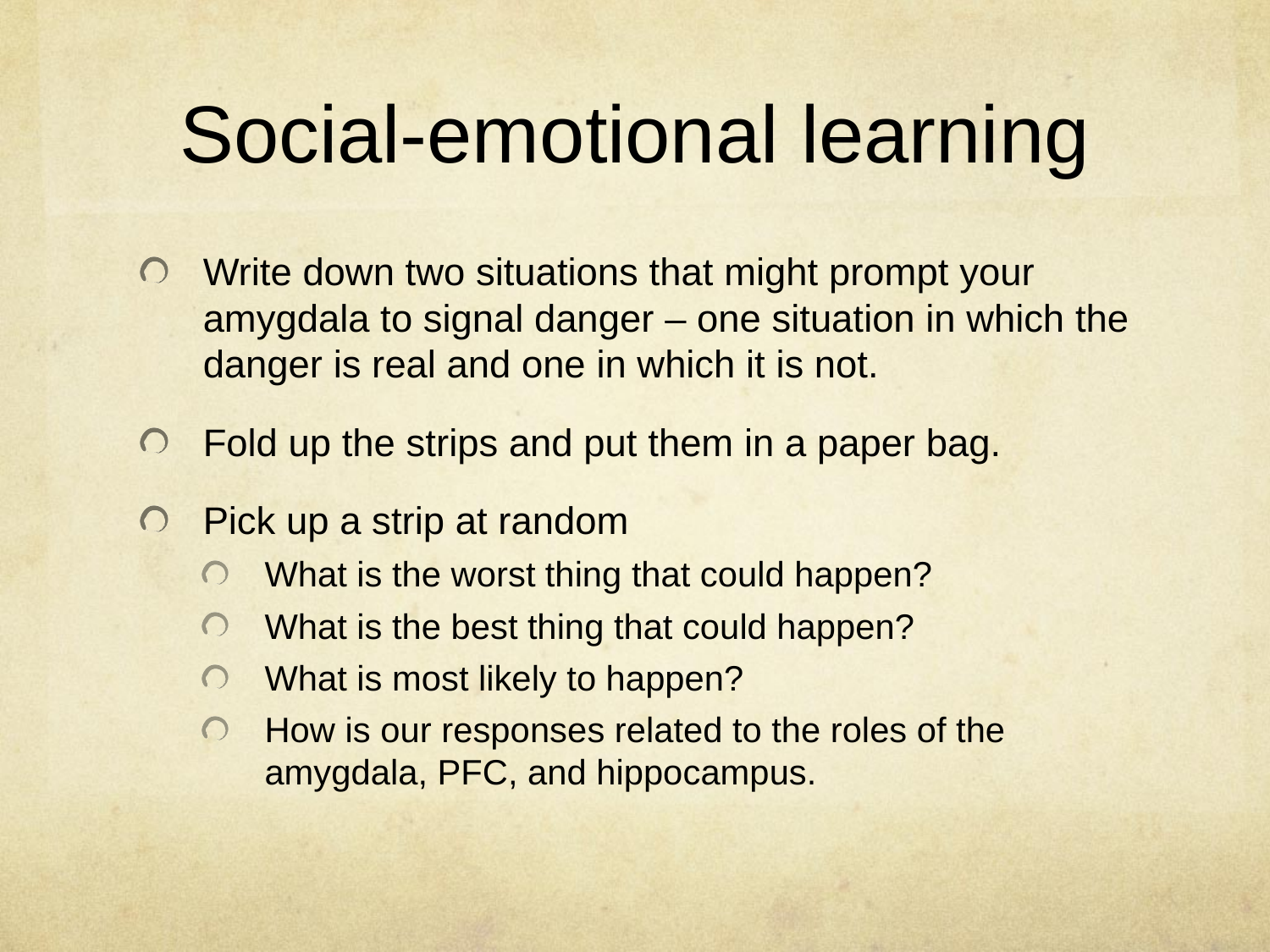

# Social-emotional learning
Write down two situations that might prompt your amygdala to signal danger – one situation in which the danger is real and one in which it is not.
Fold up the strips and put them in a paper bag.
Pick up a strip at random
What is the worst thing that could happen?
What is the best thing that could happen?
What is most likely to happen?
How is our responses related to the roles of the amygdala, PFC, and hippocampus.